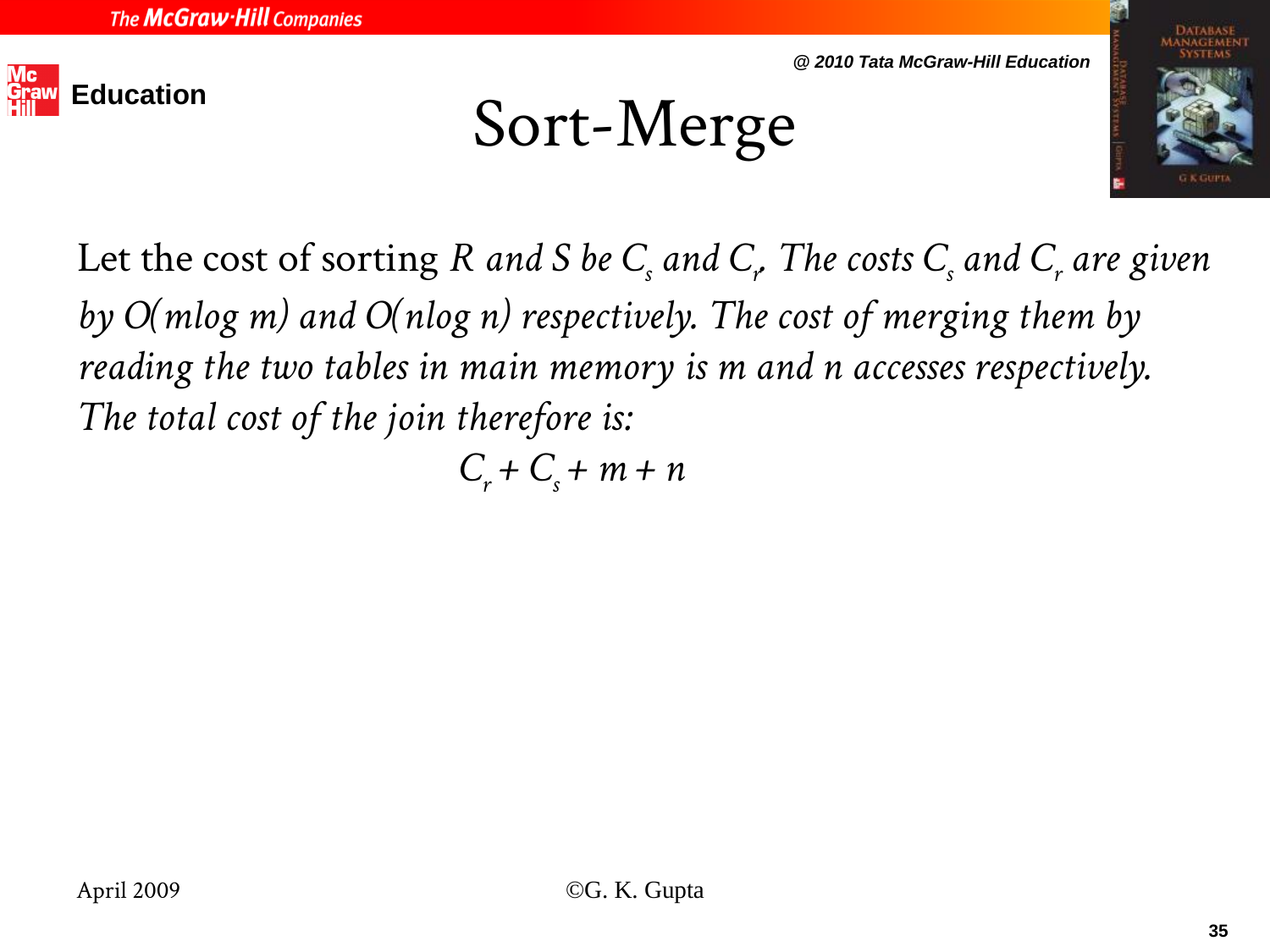

# Sort-Merge
Let the cost of sorting R and S be Cs and Cr. The costs Cs and Cr are given by O(mlog m) and O(nlog n) respectively. The cost of merging them by reading the two tables in main memory is m and n accesses respectively. The total cost of the join therefore is:
			Cr + Cs + m + n

April 2009
©G. K. Gupta